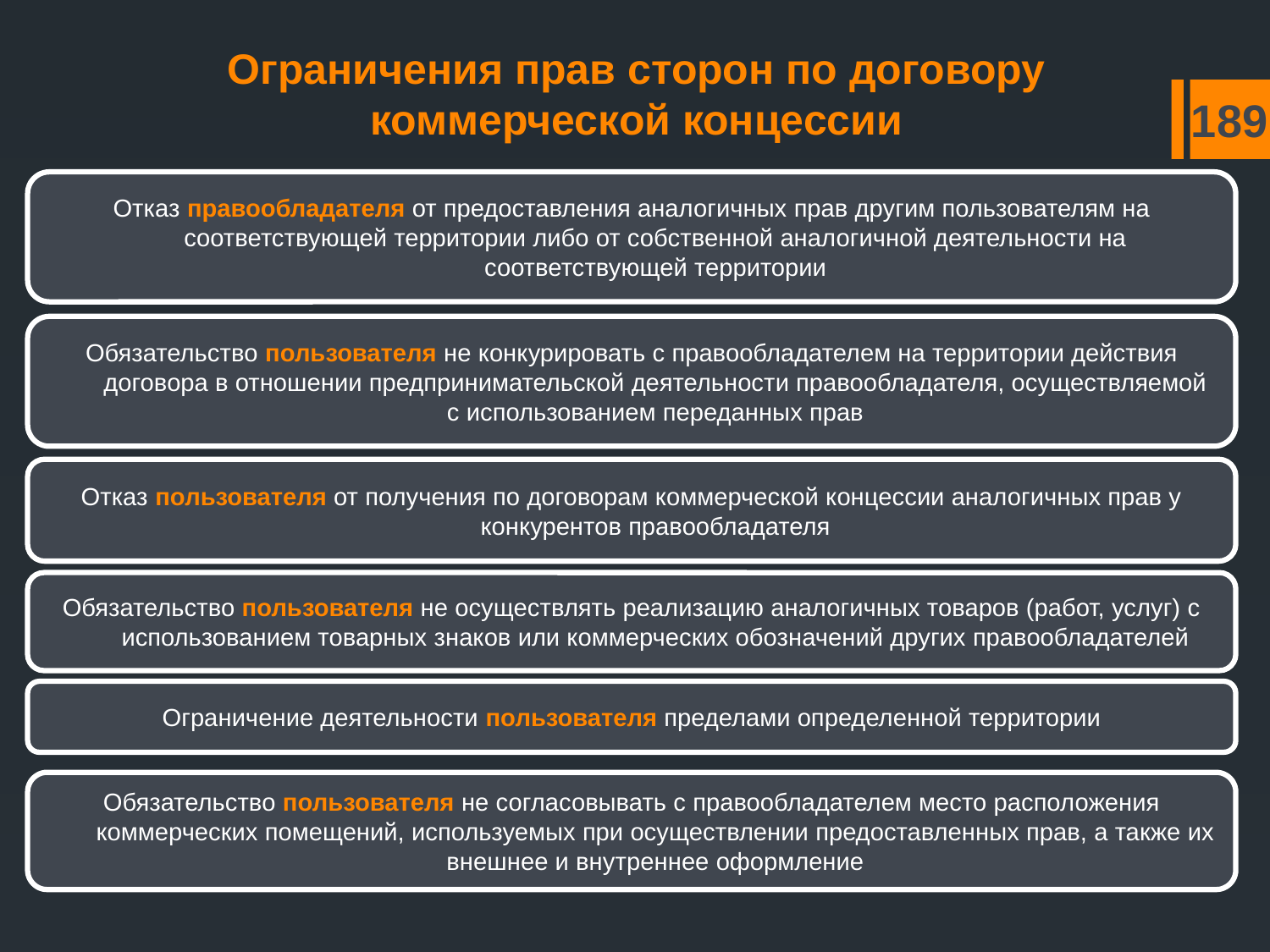

Ограничения прав сторон по договору
 коммерческой концессии
189
Отказ правообладателя от предоставления аналогичных прав другим пользователям на соответствующей территории либо от собственной аналогичной деятельности на соответствующей территории
Обязательство пользователя не конкурировать с правообладателем на территории действия договора в отношении предпринимательской деятельности правообладателя, осуществляемой с использованием переданных прав
Отказ пользователя от получения по договорам коммерческой концессии аналогичных прав у конкурентов правообладателя
Обязательство пользователя не осуществлять реализацию аналогичных товаров (работ, услуг) с использованием товарных знаков или коммерческих обозначений других правообладателей
Ограничение деятельности пользователя пределами определенной территории
Обязательство пользователя не согласовывать с правообладателем место расположения коммерческих помещений, используемых при осуществлении предоставленных прав, а также их внешнее и внутреннее оформление